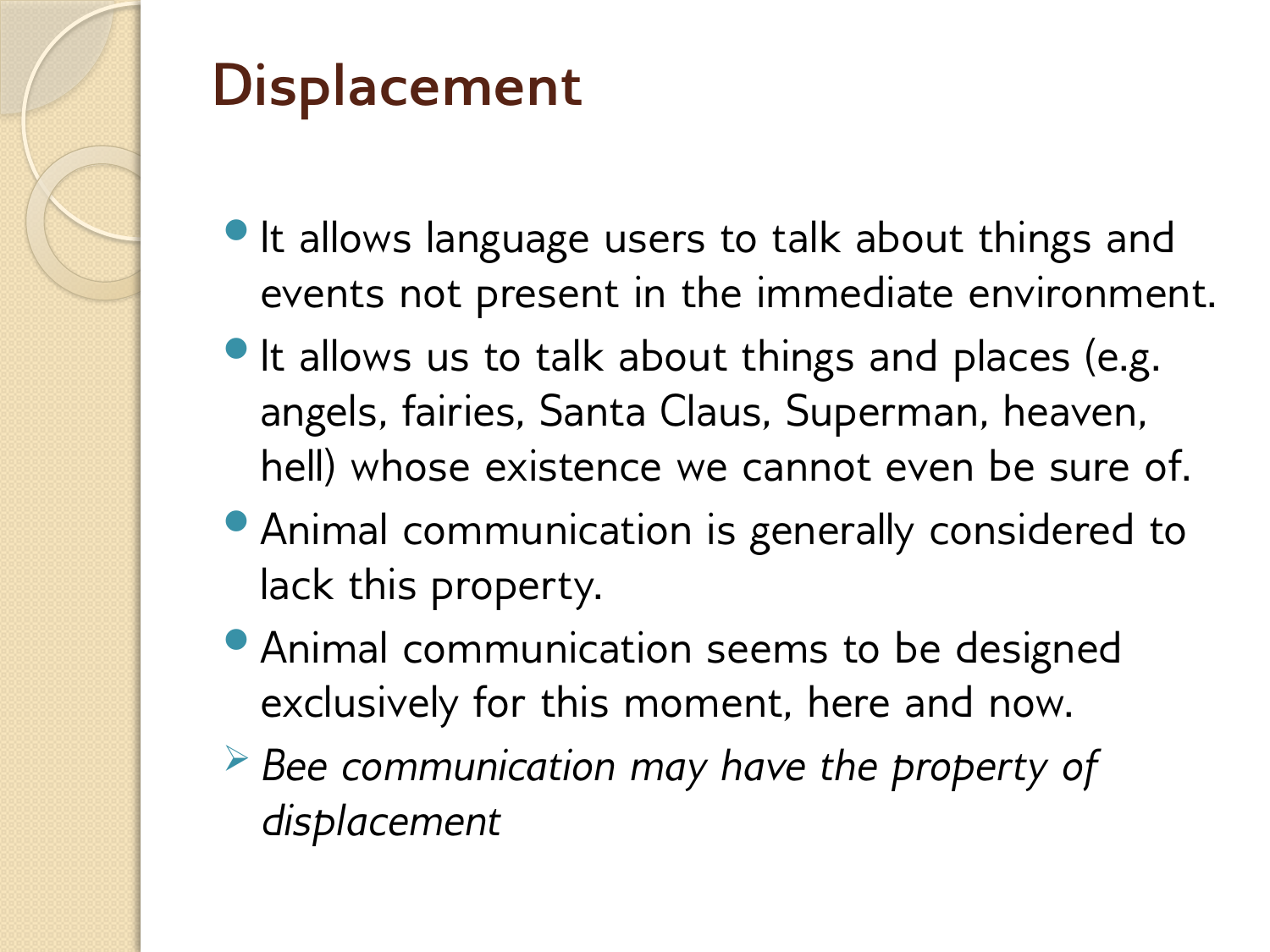

# Displacement
It allows language users to talk about things and events not present in the immediate environment.
It allows us to talk about things and places (e.g. angels, fairies, Santa Claus, Superman, heaven, hell) whose existence we cannot even be sure of.
Animal communication is generally considered to lack this property.
Animal communication seems to be designed exclusively for this moment, here and now.
Bee communication may have the property of displacement